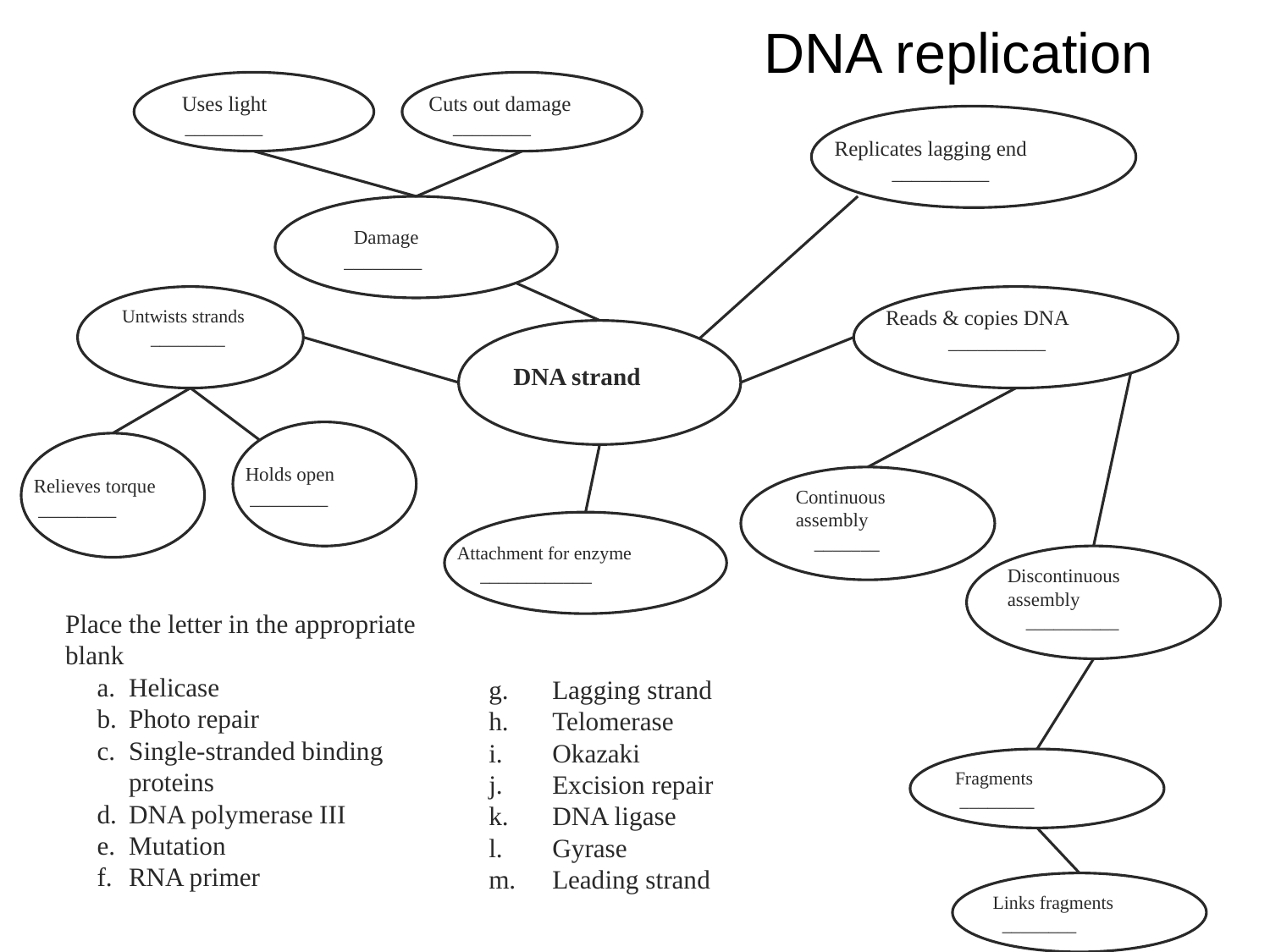

DNA replication

    Uses light
     ________
Cuts out damage
     ________

  Replicates lagging end
              __________

  Damage
________

Untwists strands
  ________
 Reads & copies DNA
              __________

DNA strand

Holds open
 ________
Relieves torque
 ________

Continuous assembly
    _______

Attachment for enzyme
     ____________

Discontinuous
assembly
    __________

       Fragments
        ________

      Links fragments
        ________
	Place the letter in the appropriate blank
Helicase
Photo repair
Single-stranded binding proteins
DNA polymerase III
Mutation
RNA primer
Lagging strand
Telomerase
Okazaki
Excision repair
DNA ligase
Gyrase
Leading strand